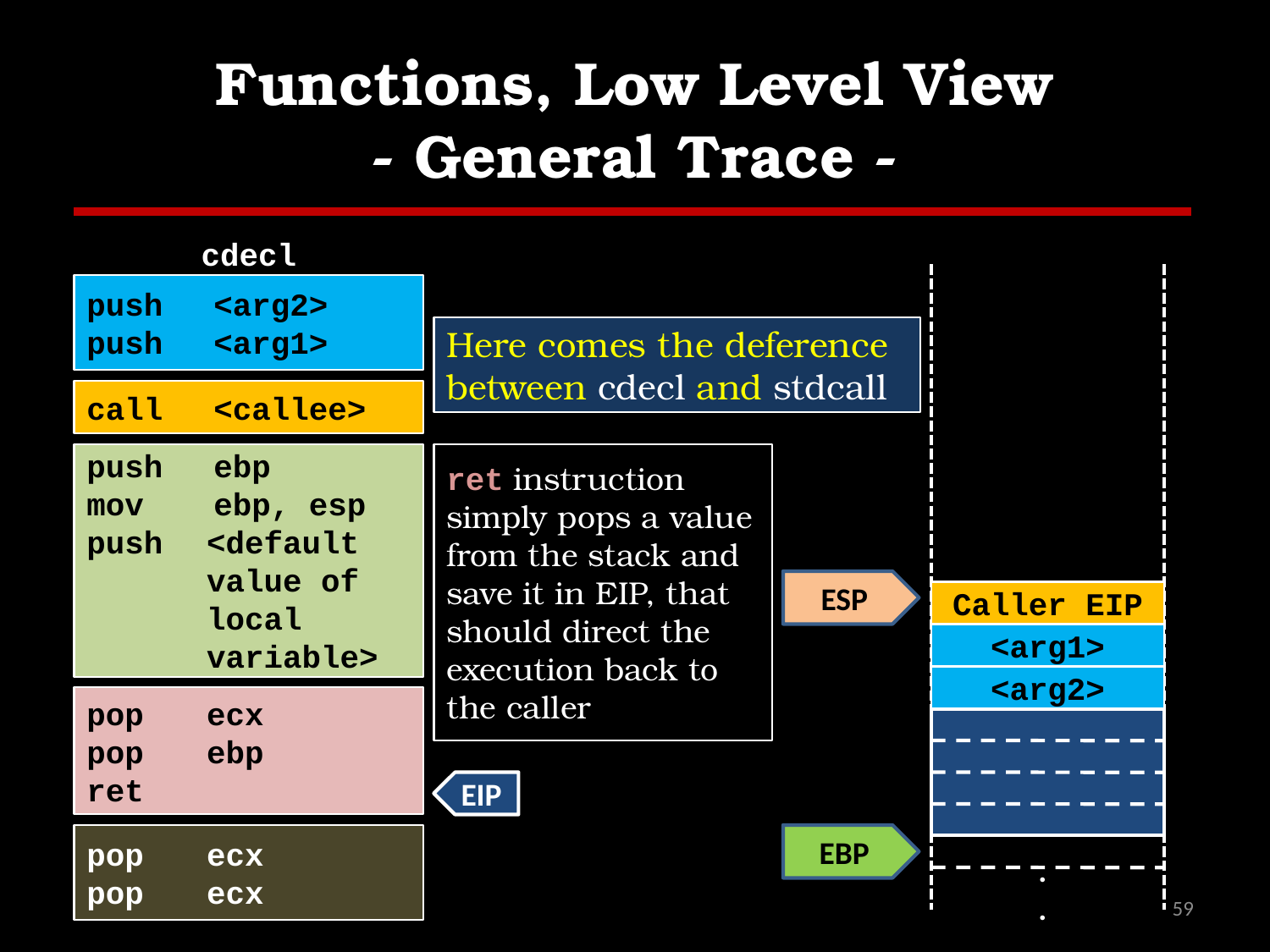

# Functions, Low Level View - General Trace -
cdecl
push	<arg2>
push	<arg1>
call	<callee>
push	ebp
mov	ebp, esp
push	<default value of local variable>
pop	ecx
pop	ebp
ret
pop	ecx
pop	ecx
Here comes the deference between cdecl and stdcall
ret instruction simply pops a value from the stack and save it in EIP, that should direct the execution back to the caller
ESP
Caller EIP
<arg1>
<arg2>

EIP
EBP
.
.
59